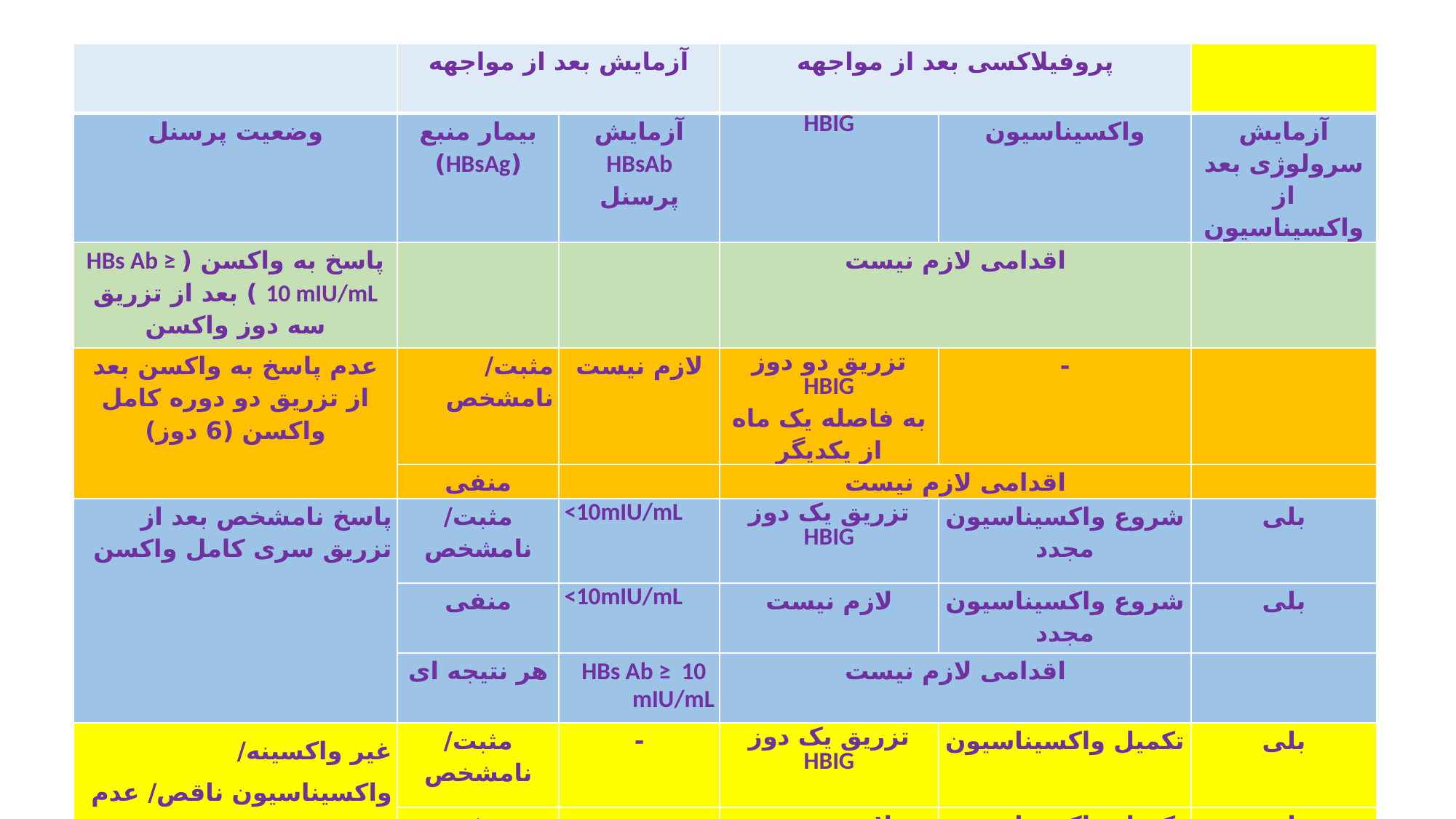

|  | آزمایش بعد از مواجهه |  | پروفیلاکسی بعد از مواجهه |  |  |
| --- | --- | --- | --- | --- | --- |
| وضعیت پرسنل | بیمار منبع (HBsAg) | آزمایش HBsAb پرسنل | HBIG | واکسیناسیون | آزمایش سرولوژی بعد از واکسیناسیون |
| پاسخ به واکسن (HBs Ab ≥ 10 mIU/mL ) بعد از تزریق سه دوز واکسن |  |  | اقدامی لازم نیست |  |  |
| عدم پاسخ به واکسن بعد از تزریق دو دوره کامل واکسن (6 دوز) | مثبت/ نامشخص | لازم نیست | تزریق دو دوز HBIG به فاصله یک ماه از یکدیگر | - |  |
|  | منفی |  | اقدامی لازم نیست |  |  |
| پاسخ نامشخص بعد از تزریق سری کامل واکسن | مثبت/ نامشخص | <10mIU/mL | تزریق یک دوز HBIG | شروع واکسیناسیون مجدد | بلی |
|  | منفی | <10mIU/mL | لازم نیست | شروع واکسیناسیون مجدد | بلی |
|  | هر نتیجه ای | HBs Ab ≥ 10 mIU/mL | اقدامی لازم نیست |  |  |
| غیر واکسینه/ واکسیناسیون ناقص/ عدم تمایل به تزریق واکسن | مثبت/ نامشخص | - | تزریق یک دوز HBIG | تکمیل واکسیناسیون | بلی |
|  | منفی | - | لازم نیست None | تکمیل واکسیناسیون | بلی |
#